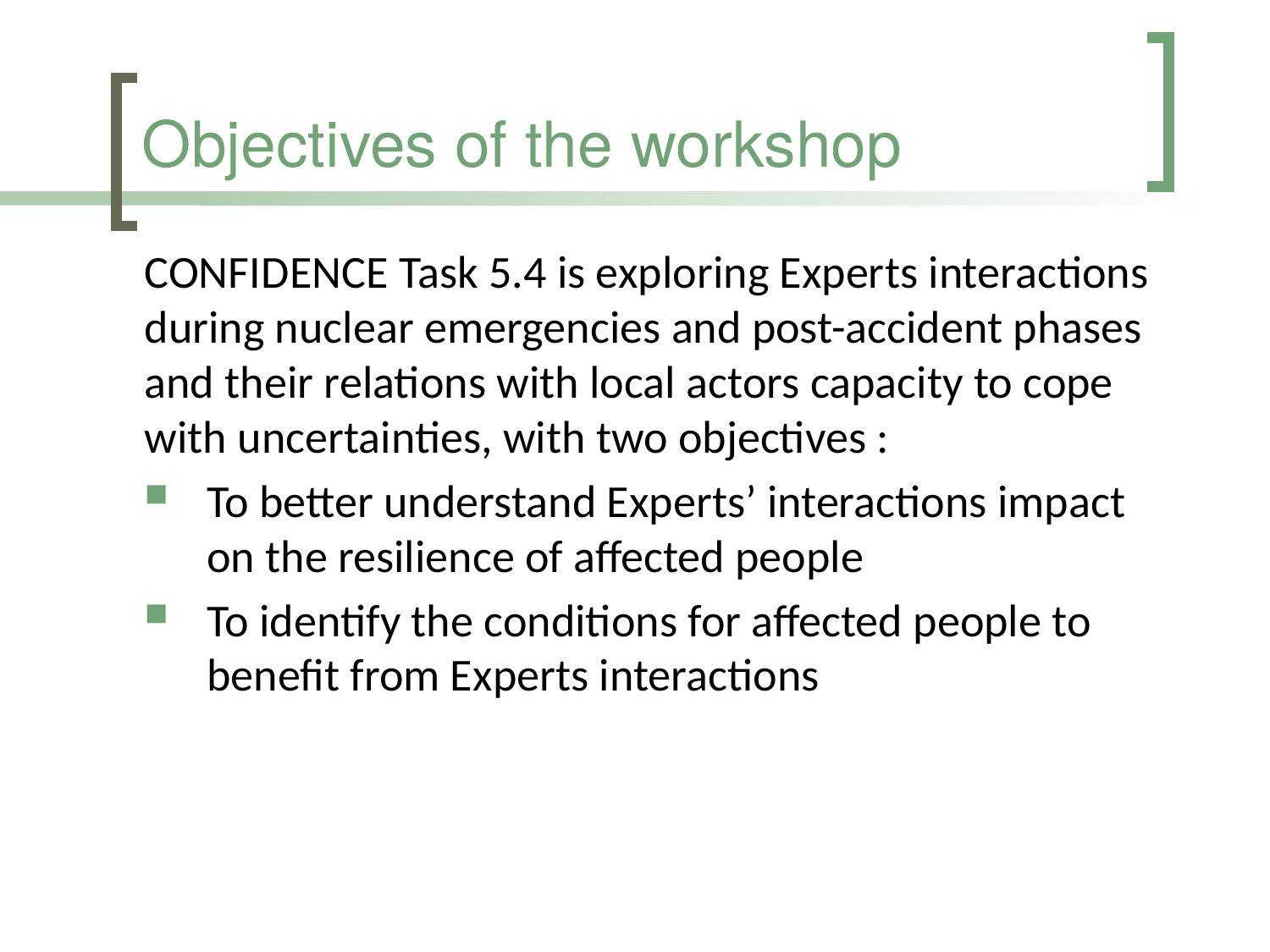

# Objectives of the workshop
CONFIDENCE Task 5.4 is exploring Experts interactions during nuclear emergencies and post-accident phases and their relations with local actors capacity to cope with uncertainties, with two objectives :
To better understand Experts’ interactions impact on the resilience of affected people
To identify the conditions for affected people to benefit from Experts interactions